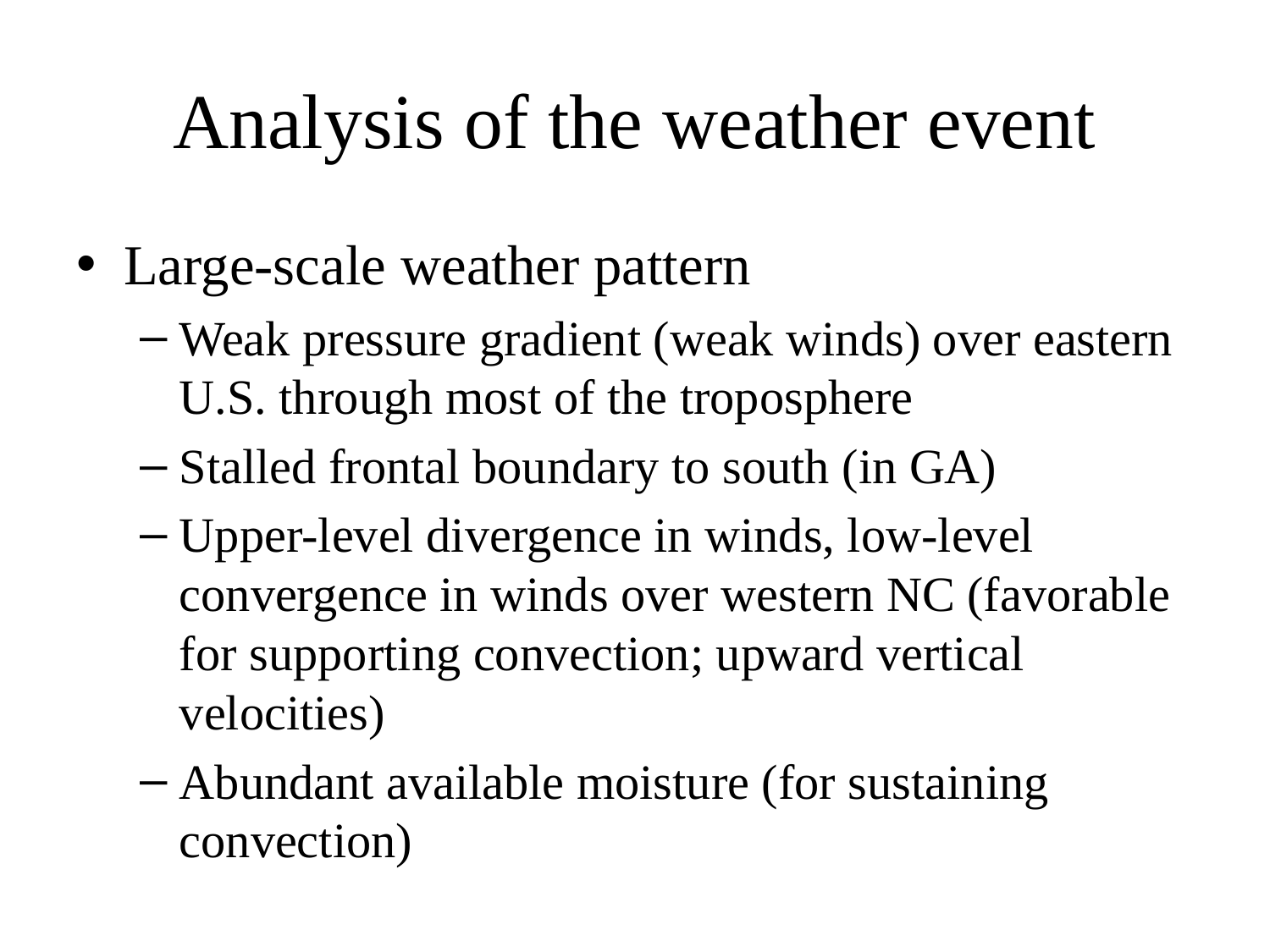

# Analysis of the weather event
Large-scale weather pattern
Weak pressure gradient (weak winds) over eastern U.S. through most of the troposphere
Stalled frontal boundary to south (in GA)
Upper-level divergence in winds, low-level convergence in winds over western NC (favorable for supporting convection; upward vertical velocities)
Abundant available moisture (for sustaining convection)